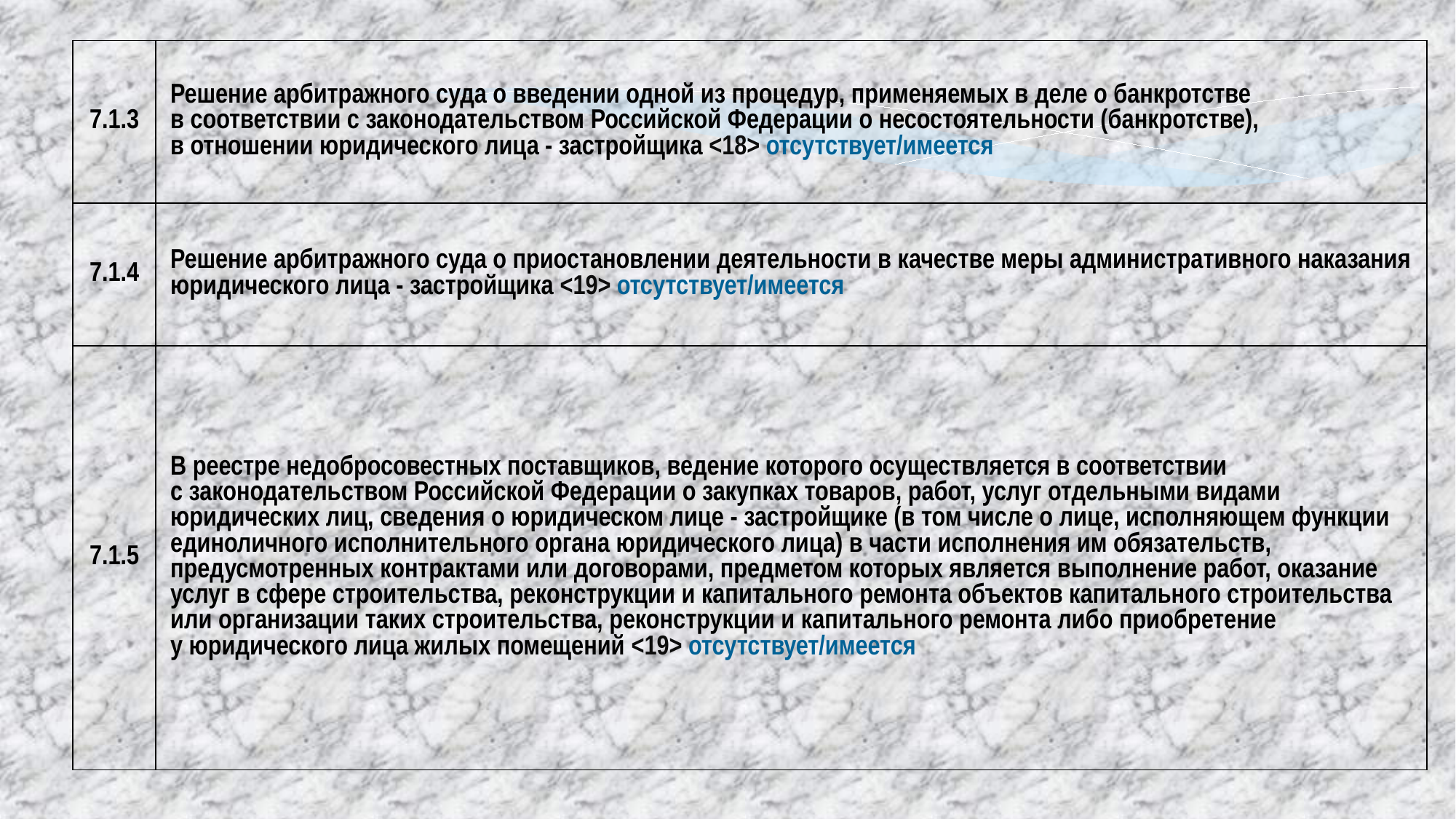

| 7.1.3 | Решение арбитражного суда о введении одной из процедур, применяемых в деле о банкротстве в соответствии с законодательством Российской Федерации о несостоятельности (банкротстве), в отношении юридического лица - застройщика <18> отсутствует/имеется |
| --- | --- |
| 7.1.4 | Решение арбитражного суда о приостановлении деятельности в качестве меры административного наказания юридического лица - застройщика <19> отсутствует/имеется |
| 7.1.5 | В реестре недобросовестных поставщиков, ведение которого осуществляется в соответствии с законодательством Российской Федерации о закупках товаров, работ, услуг отдельными видами юридических лиц, сведения о юридическом лице - застройщике (в том числе о лице, исполняющем функции единоличного исполнительного органа юридического лица) в части исполнения им обязательств, предусмотренных контрактами или договорами, предметом которых является выполнение работ, оказание услуг в сфере строительства, реконструкции и капитального ремонта объектов капитального строительства или организации таких строительства, реконструкции и капитального ремонта либо приобретение у юридического лица жилых помещений <19> отсутствует/имеется |